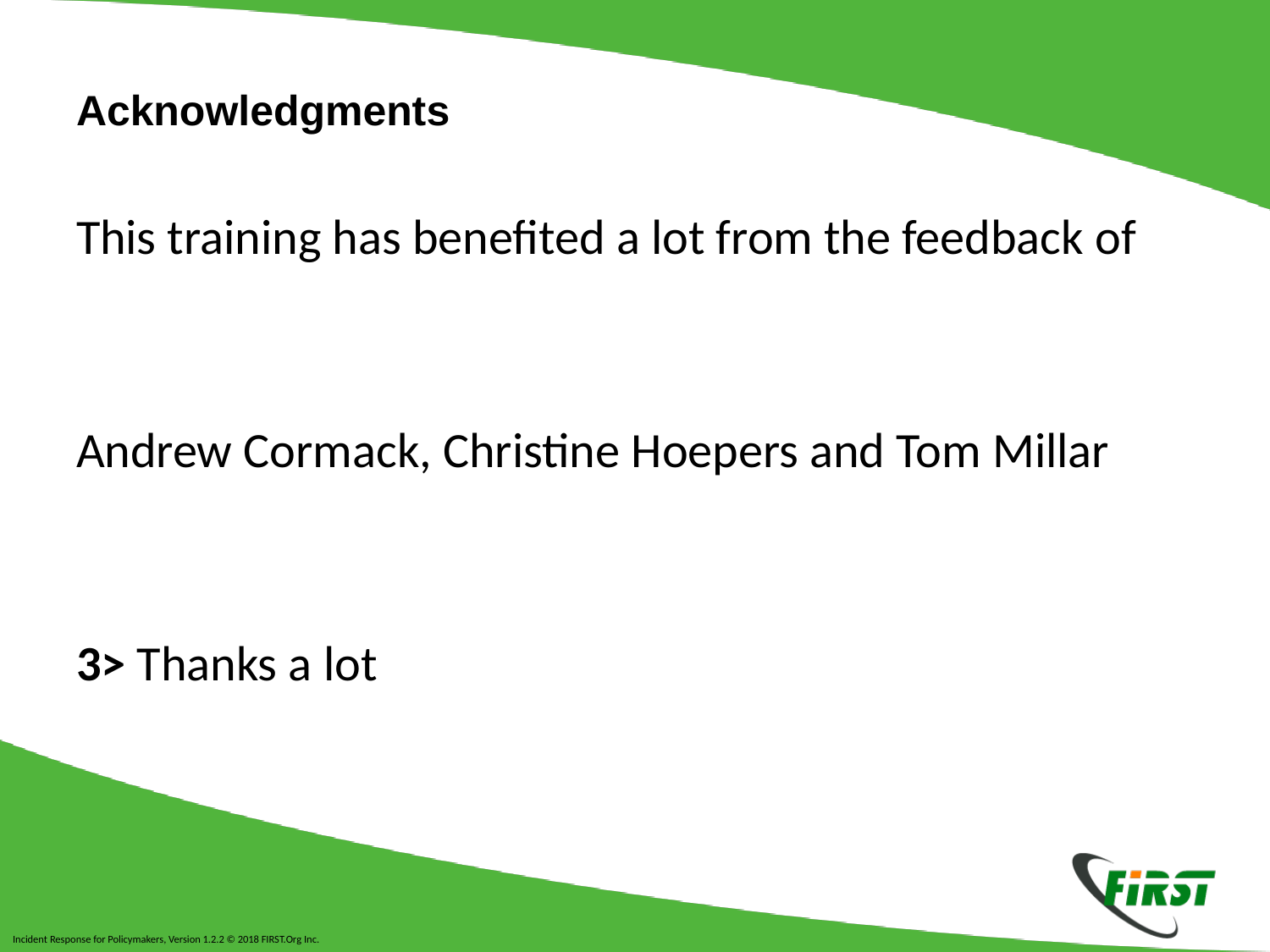

# Acknowledgments
This training has benefited a lot from the feedback of

Andrew Cormack, Christine Hoepers and Tom Millar

3> Thanks a lot